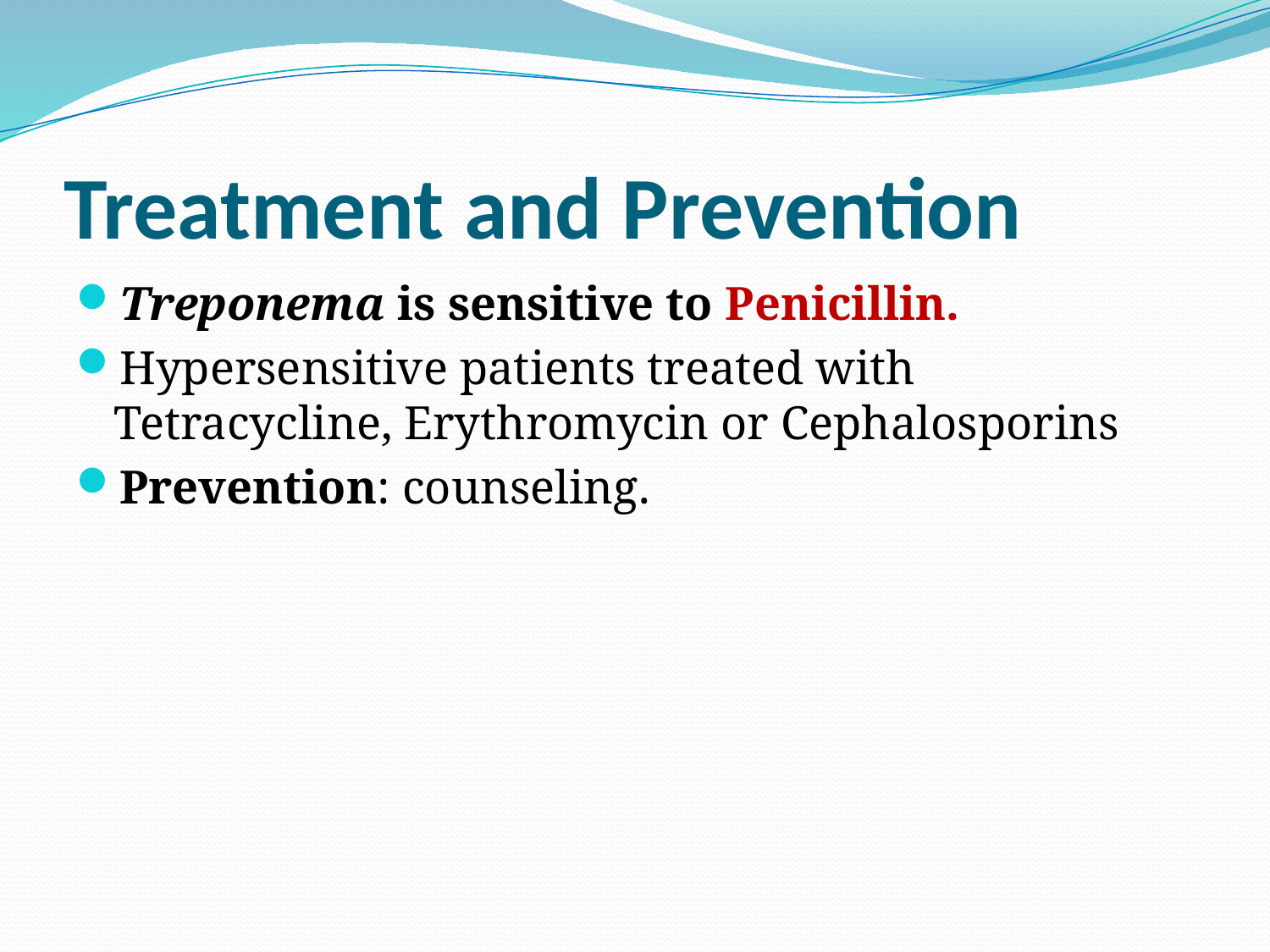

# Treatment and Prevention
Treponema is sensitive to Penicillin.
Hypersensitive patients treated with Tetracycline, Erythromycin or Cephalosporins
Prevention: counseling.